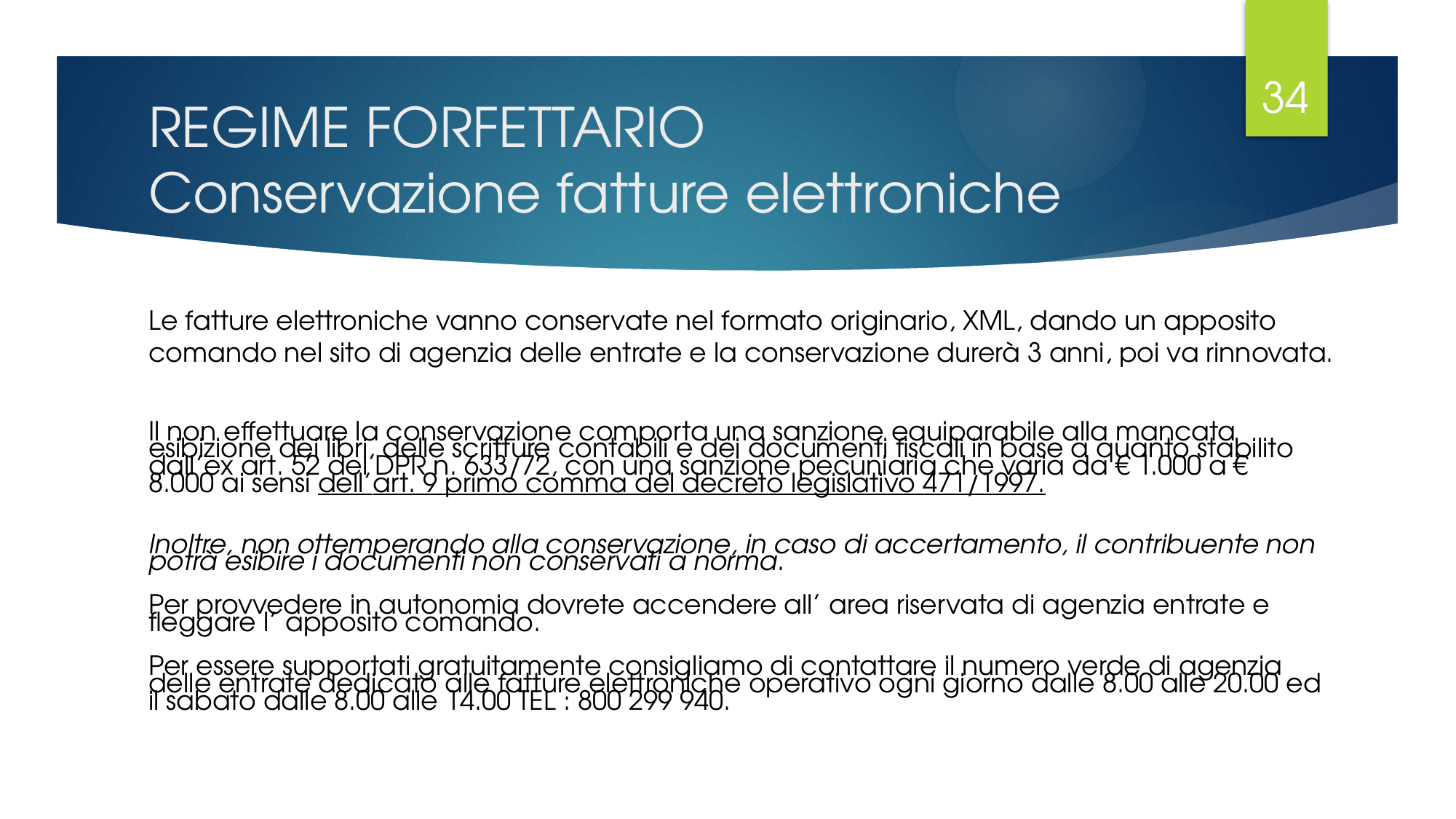

34
# REGIME FORFETTARIO Conservazione fatture elettroniche
Le fatture elettroniche vanno conservate nel formato originario, XML, dando un apposito comando nel sito di agenzia delle entrate e la conservazione durerà 3 anni, poi va rinnovata.

Il non effettuare la conservazione comporta una sanzione equiparabile alla mancata esibizione dei libri, delle scritture contabili e dei documenti fiscali in base a quanto stabilito dall’ex art. 52 del DPR n. 633/72, con una sanzione pecuniaria che varia da € 1.000 a € 8.000 ai sensi dell’art. 9 primo comma del decreto legislativo 471/1997.
Inoltre, non ottemperando alla conservazione, in caso di accertamento, il contribuente non potrà esibire i documenti non conservati a norma.
Per provvedere in autonomia dovrete accendere all’ area riservata di agenzia entrate e fleggare l’ apposito comando.
Per essere supportati gratuitamente consigliamo di contattare il numero verde di agenzia delle entrate dedicato alle fatture elettroniche operativo ogni giorno dalle 8.00 alle 20.00 ed il sabato dalle 8.00 alle 14.00 TEL : 800 299 940.